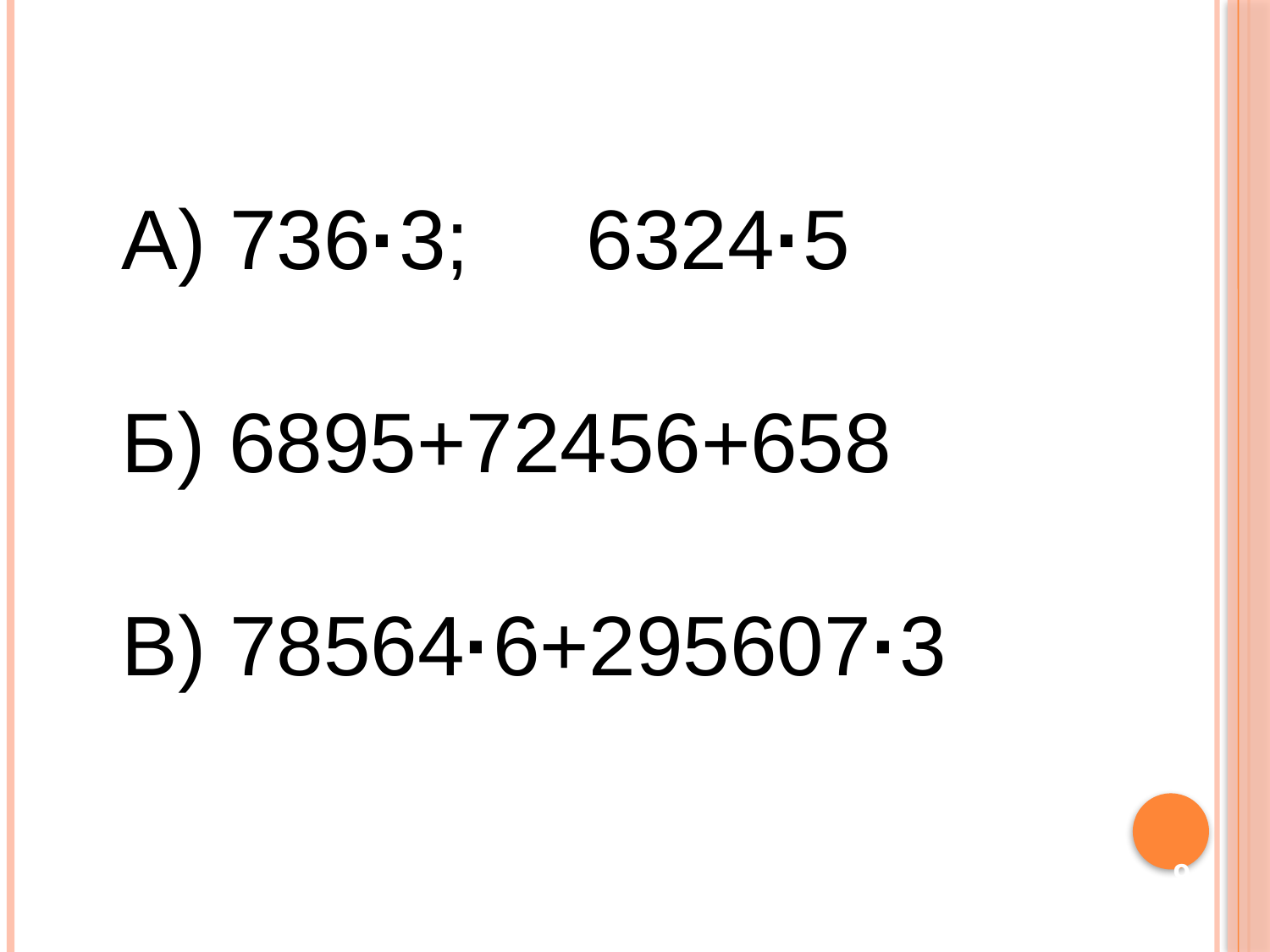

А) 736·3;     6324·5

Б) 6895+72456+658

В) 78564·6+295607·3
9